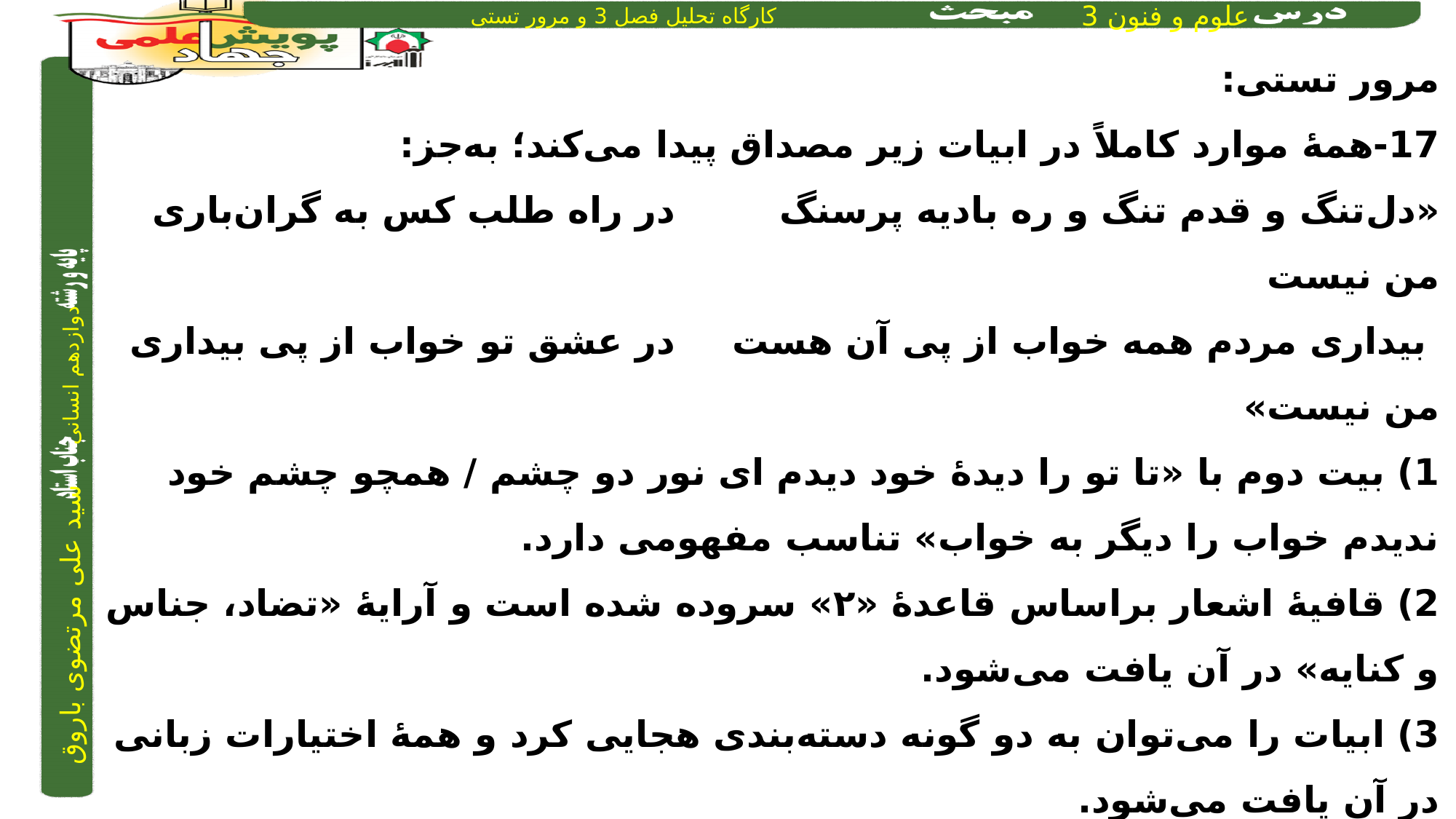

مرور تستی:
17-همۀ موارد کاملاً در ابیات زیر مصداق پیدا می‌کند؛ به‌جز:
«دل‌تنگ و قدم تنگ و ره بادیه پرسنگ	 	در راه طلب کس به گران‌باری من نیست
 بیداری مردم همه خواب از پی آن هست	 	در عشق تو خواب از پی بیداری من نیست»
1) بیت دوم با «تا تو را دیدۀ خود دیدم ای نور دو چشم / همچو چشم خود ندیدم خواب را دیگر به خواب» تناسب مفهومی دارد.
2) قافیۀ اشعار براساس قاعدۀ «۲» سروده شده است و آرایۀ «تضاد، جناس و کنایه» در آن یافت می‌شود.
3) ابیات را می‌توان به دو گونه دسته‌بندی هجایی کرد و همۀ اختیارات زبانی در آن یافت می‌شود.
4) در سروده حرف روی «ر» است و یک نوع اختیار وزنی در آن می‌توان یافت.

2